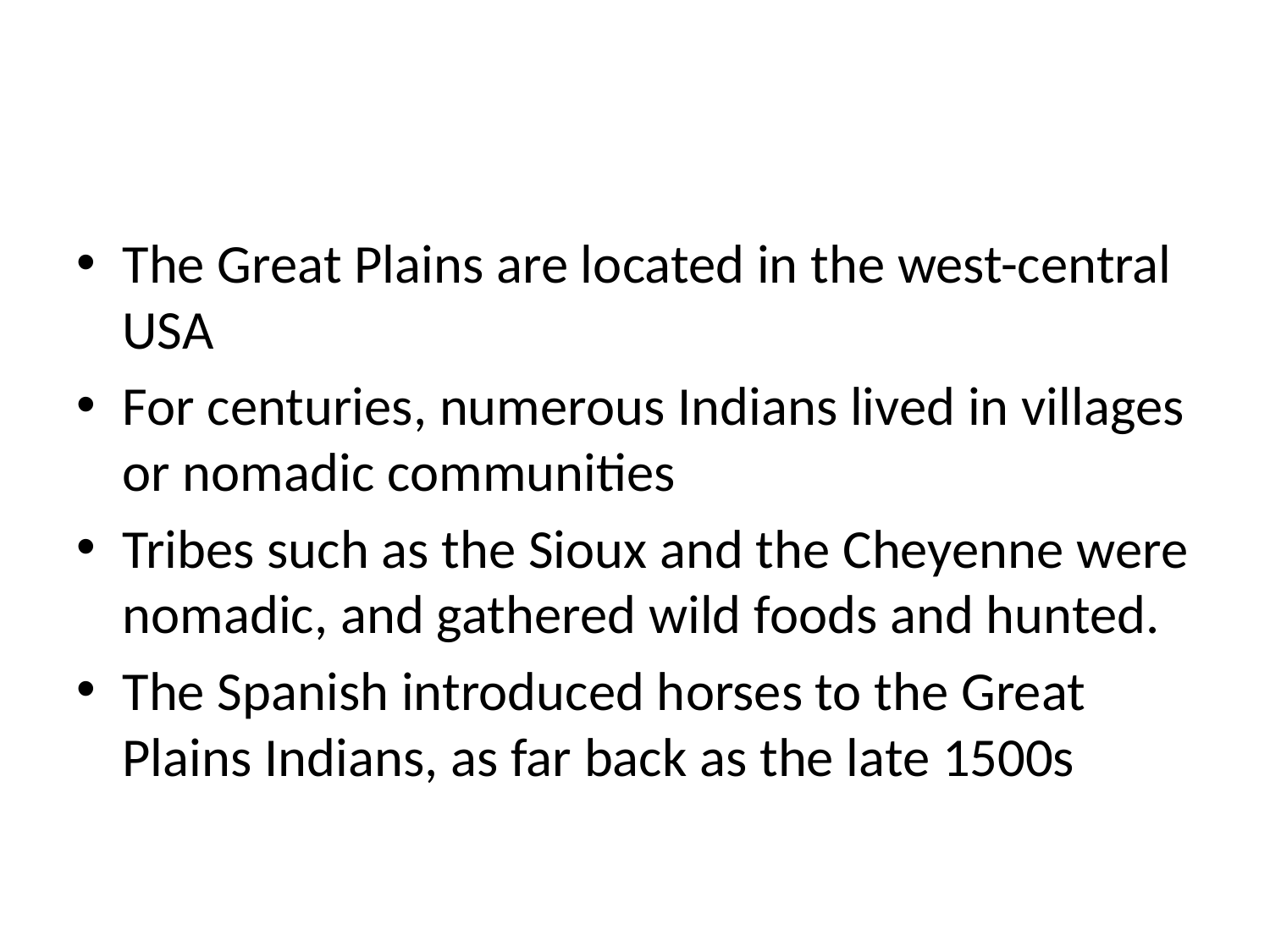

#
The Great Plains are located in the west-central USA
For centuries, numerous Indians lived in villages or nomadic communities
Tribes such as the Sioux and the Cheyenne were nomadic, and gathered wild foods and hunted.
The Spanish introduced horses to the Great Plains Indians, as far back as the late 1500s